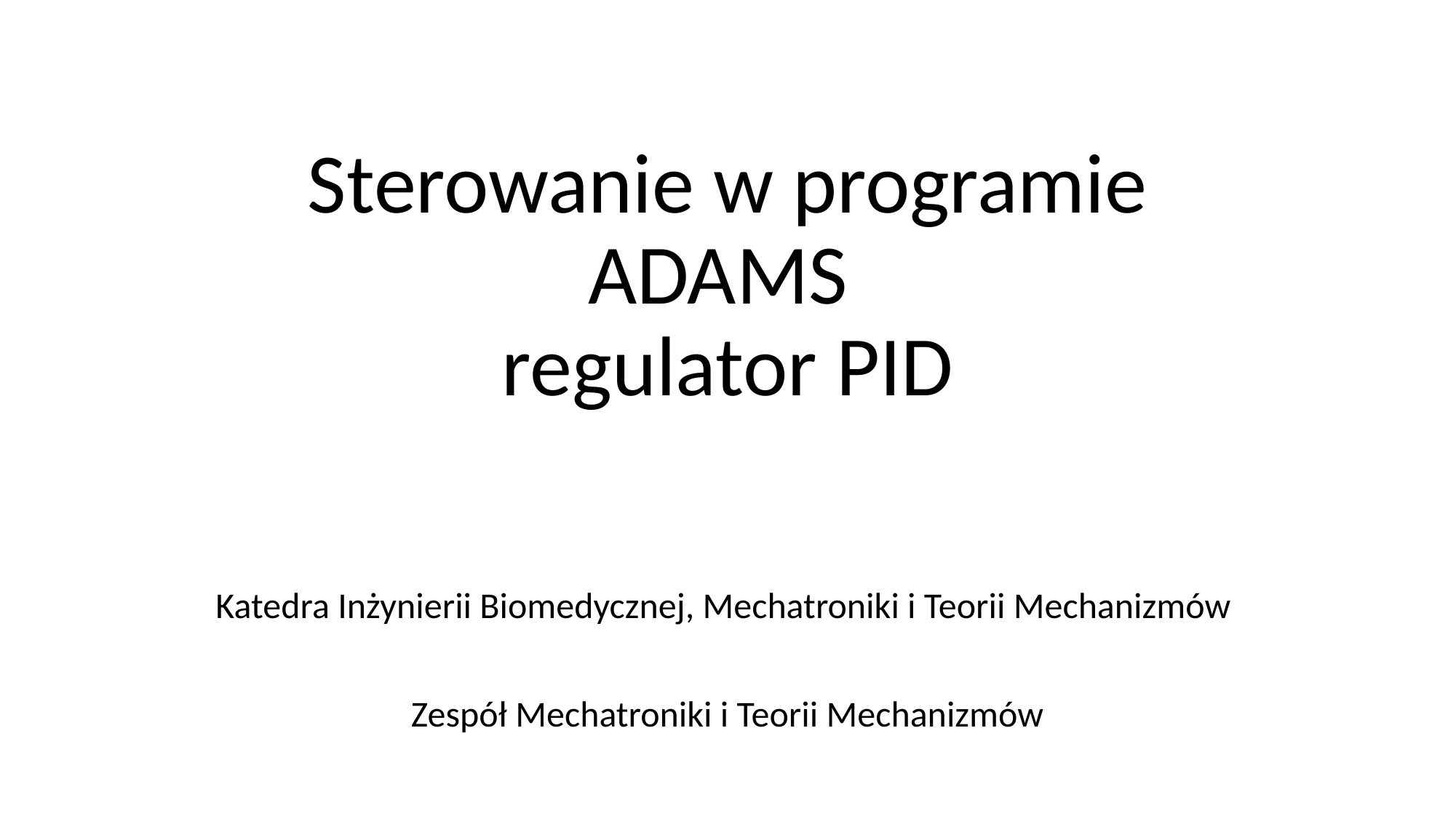

# Sterowanie w programie ADAMS regulator PID
Katedra Inżynierii Biomedycznej, Mechatroniki i Teorii Mechanizmów

Zespół Mechatroniki i Teorii Mechanizmów